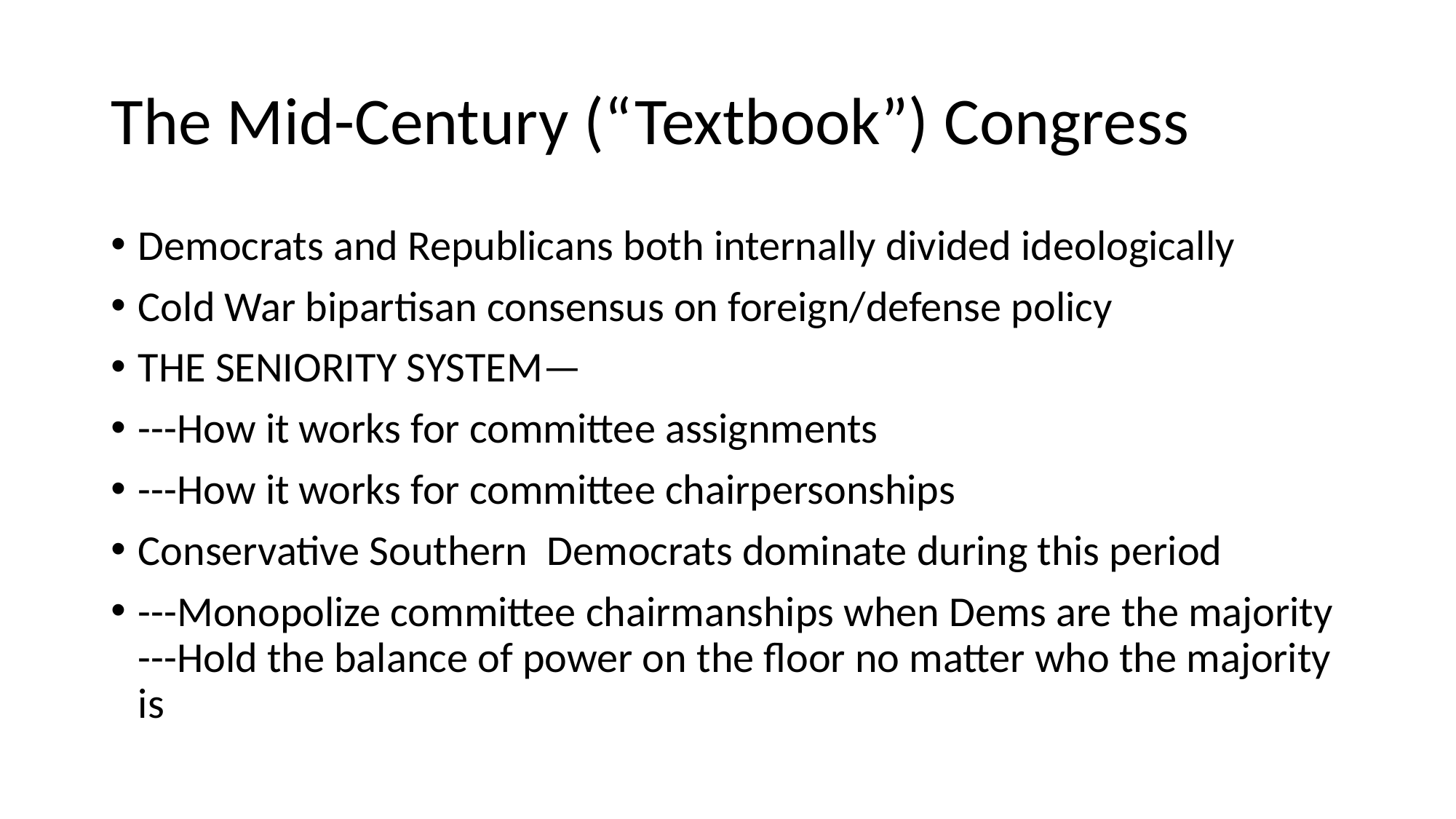

# The Mid-Century (“Textbook”) Congress
Democrats and Republicans both internally divided ideologically
Cold War bipartisan consensus on foreign/defense policy
THE SENIORITY SYSTEM—
---How it works for committee assignments
---How it works for committee chairpersonships
Conservative Southern  Democrats dominate during this period
---Monopolize committee chairmanships when Dems are the majority
---Hold the balance of power on the floor no matter who the majority is